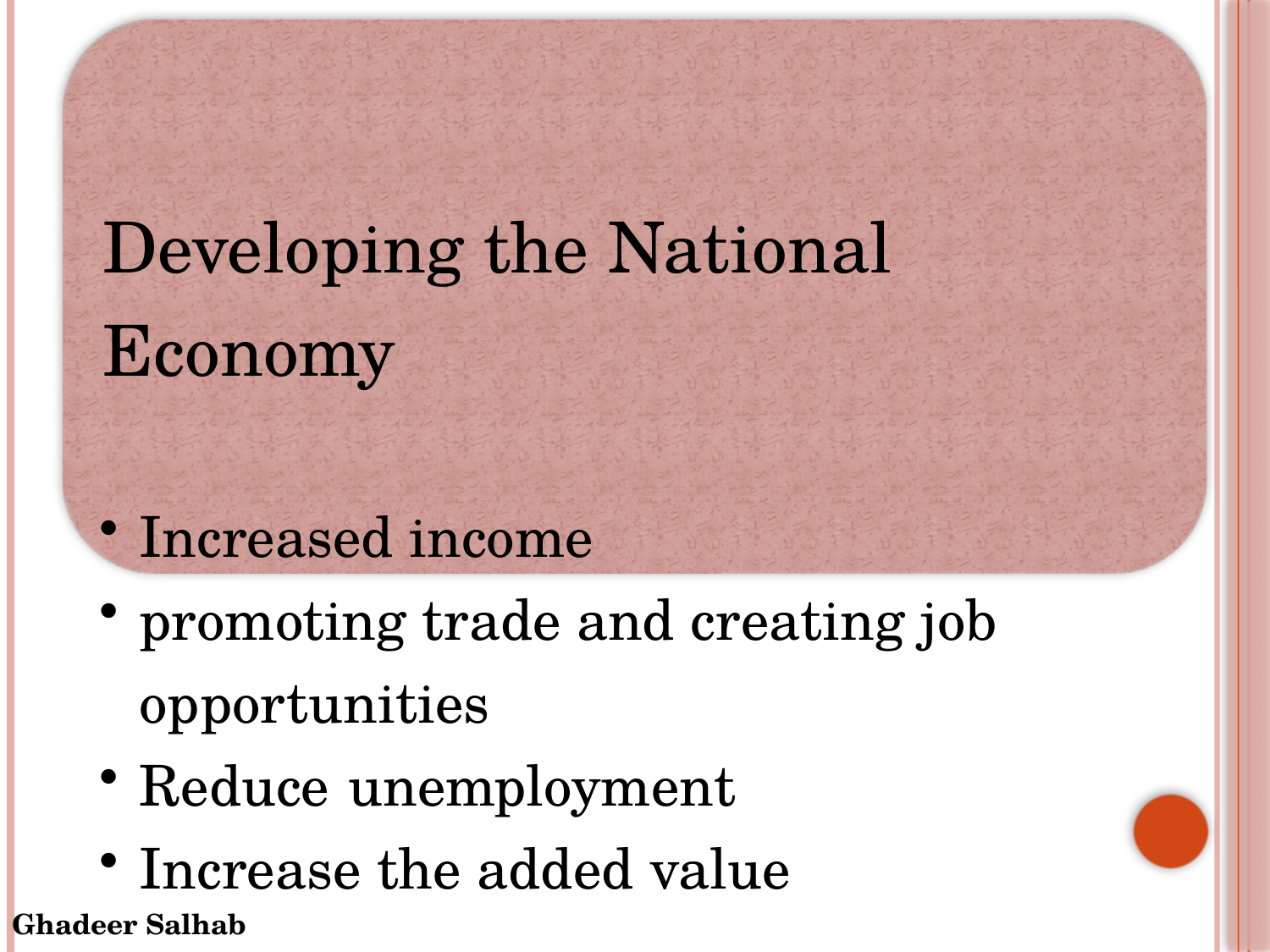

Developing the National Economy
Increased income
Reduce unemployment
Increase the added value
promoting trade and creating job opportunities
Ghadeer Salhab